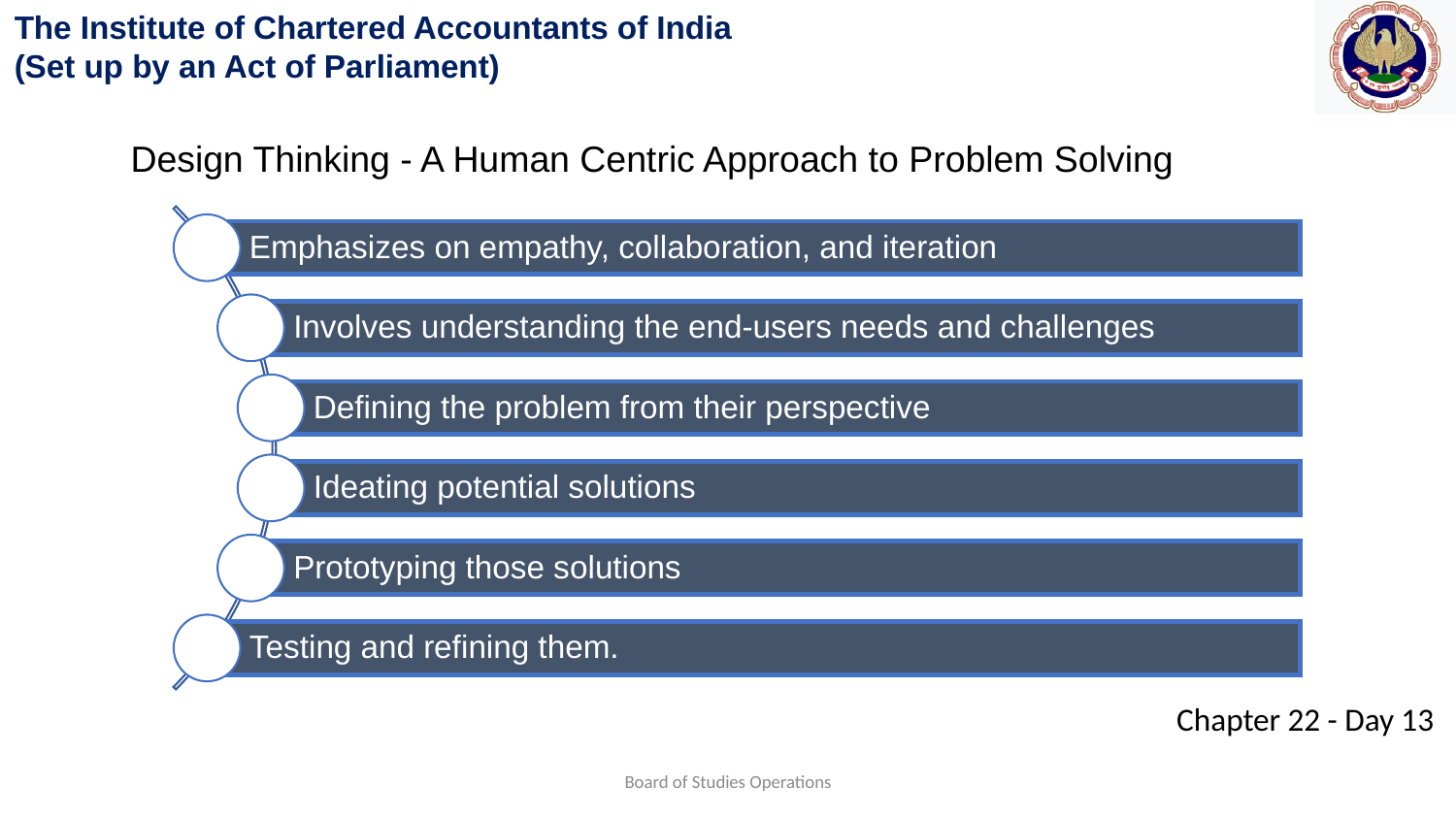

Design Thinking - A Human Centric Approach to Problem Solving
Emphasizes on empathy, collaboration, and iteration
Involves understanding the end-users needs and challenges
Defining the problem from their perspective
Ideating potential solutions
Prototyping those solutions
Testing and refining them.
Board of Studies Operations